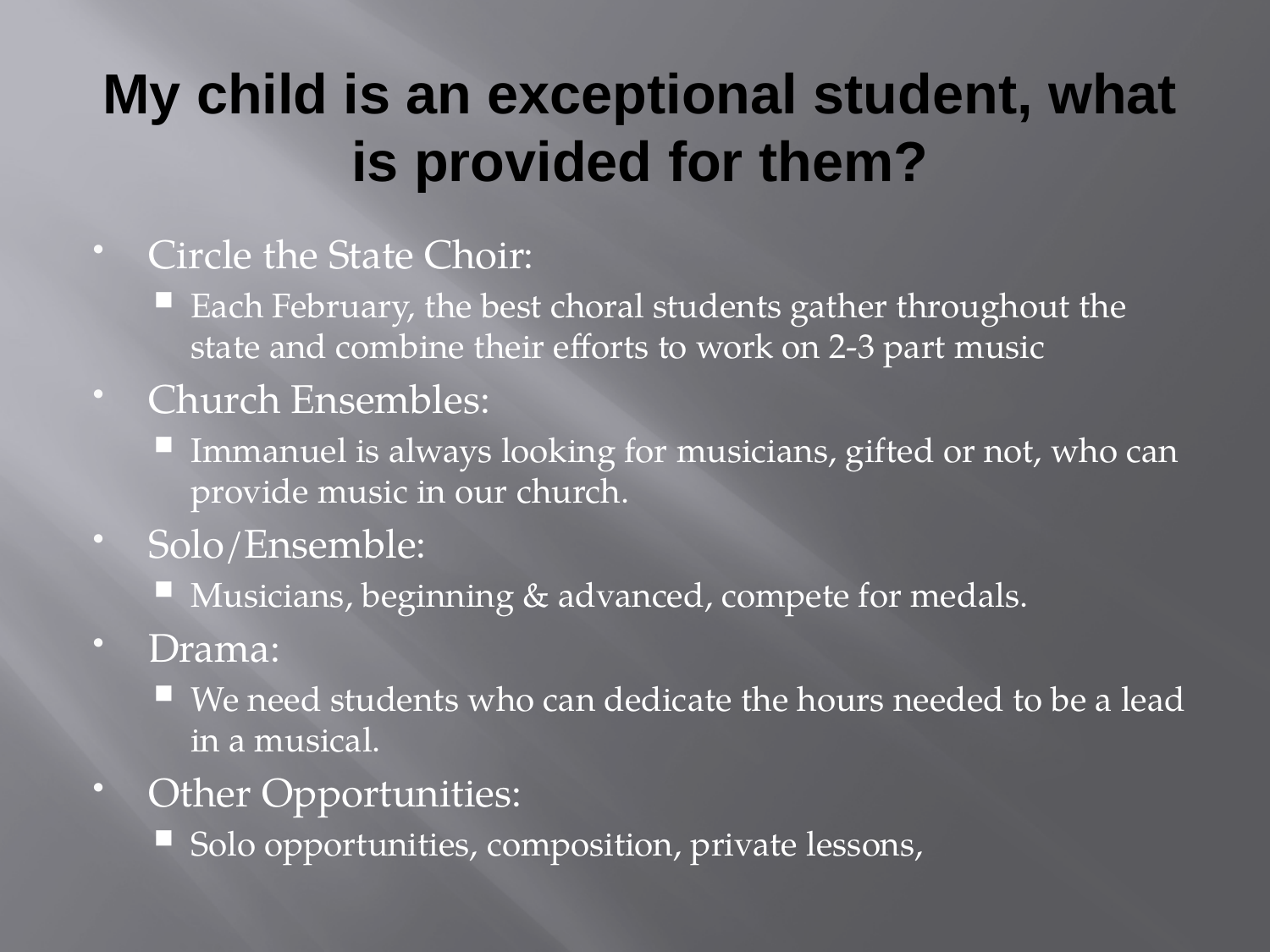

# My child is an exceptional student, what is provided for them?
Circle the State Choir:
Each February, the best choral students gather throughout the state and combine their efforts to work on 2-3 part music
Church Ensembles:
Immanuel is always looking for musicians, gifted or not, who can provide music in our church.
Solo/Ensemble:
Musicians, beginning & advanced, compete for medals.
Drama:
We need students who can dedicate the hours needed to be a lead in a musical.
Other Opportunities:
Solo opportunities, composition, private lessons,